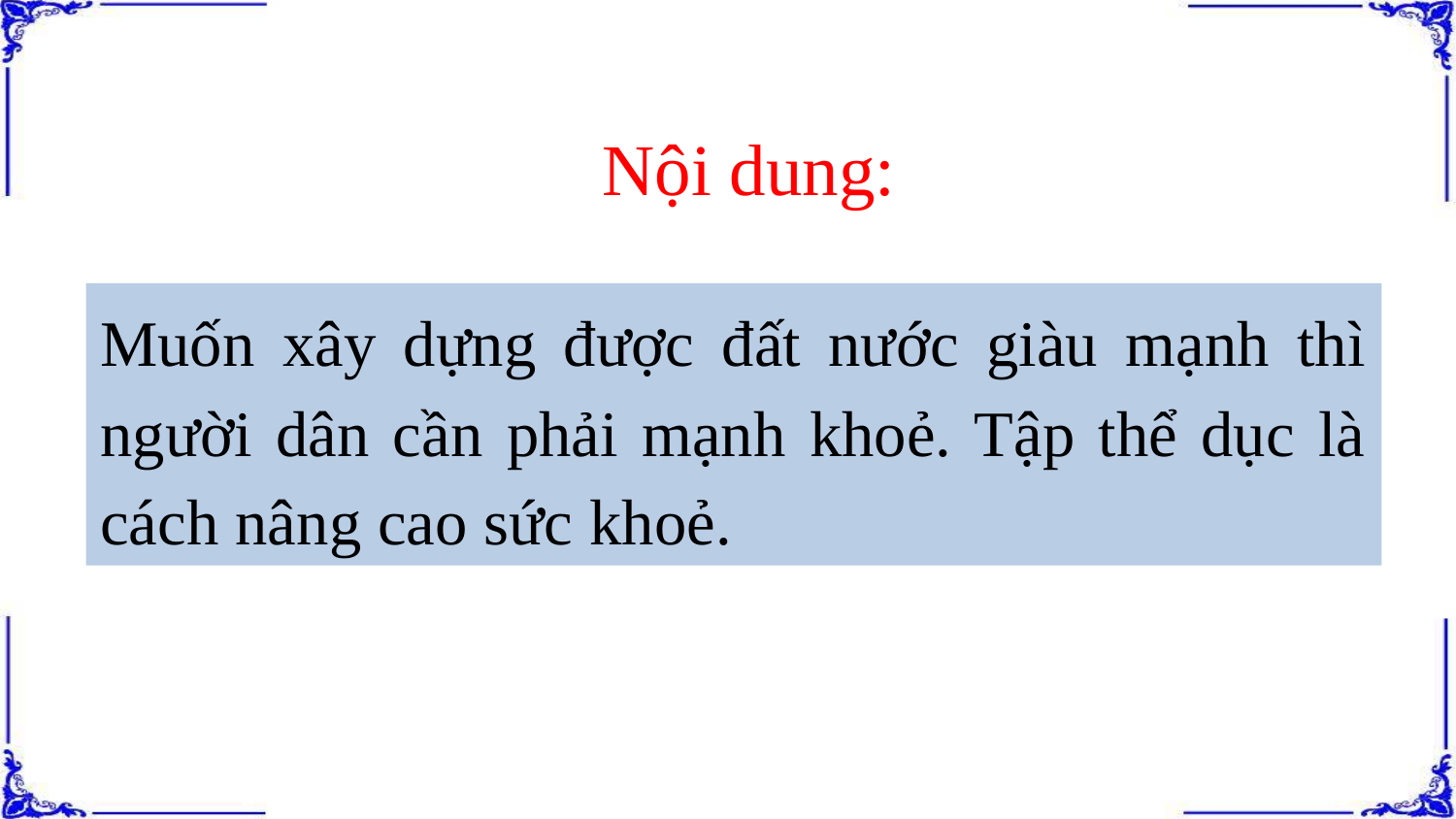

Nội dung:
Muốn xây dựng được đất nước giàu mạnh thì người dân cần phải mạnh khoẻ. Tập thể dục là cách nâng cao sức khoẻ.